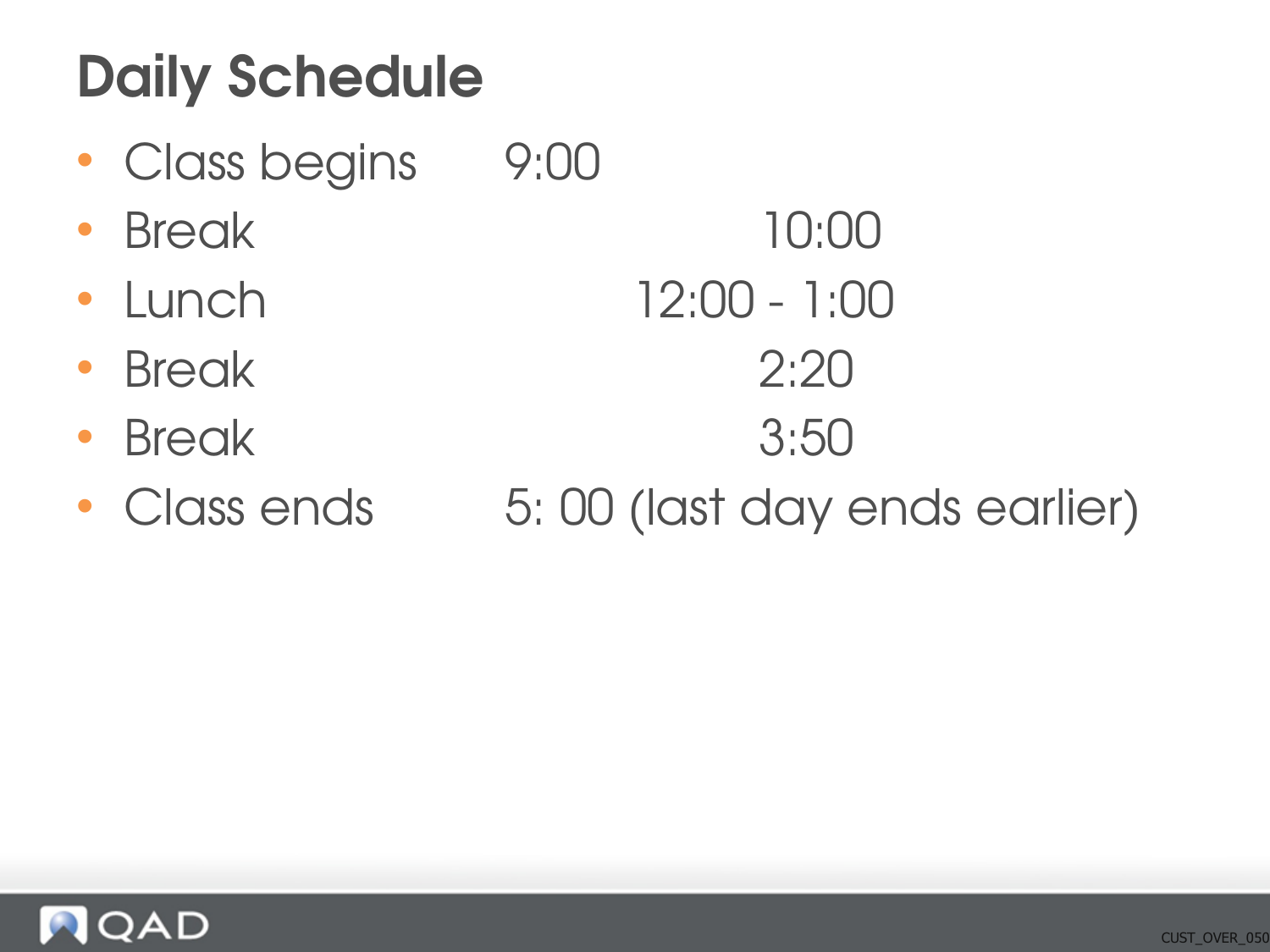

# Daily Schedule
Class begins	9:00
Break				10:00
Lunch			12:00 - 1:00
Break				2:20
Break				3:50
Class ends		5: 00 (last day ends earlier)

CUST_OVER_050